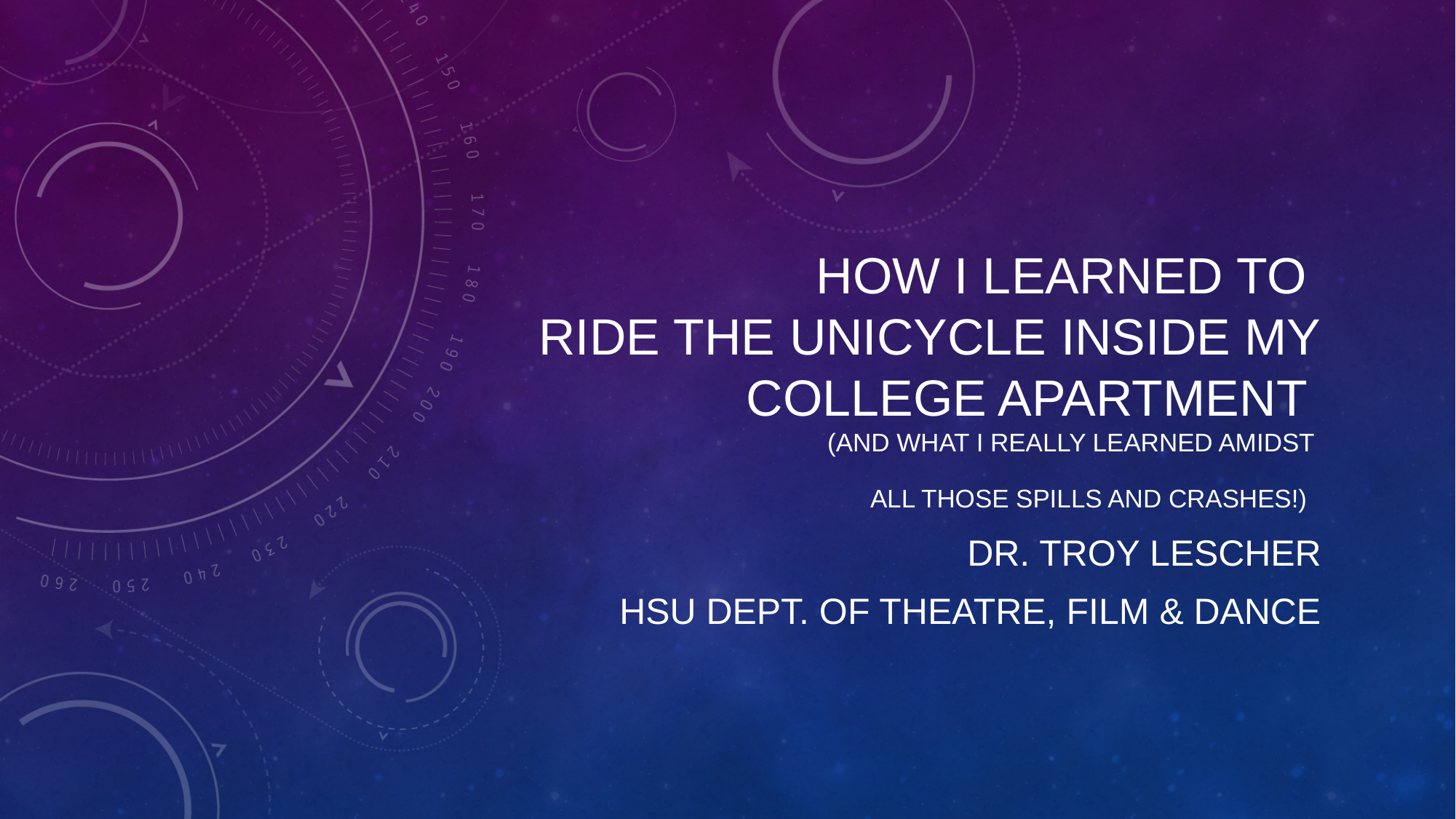

# How I LEARNED TO RIDE THE UNICYCLE Inside my College Apartment (and what I really learned amidst all those spills and crashes!)
 Dr. Troy Lescher
HSU DepT. of Theatre, Film & Dance